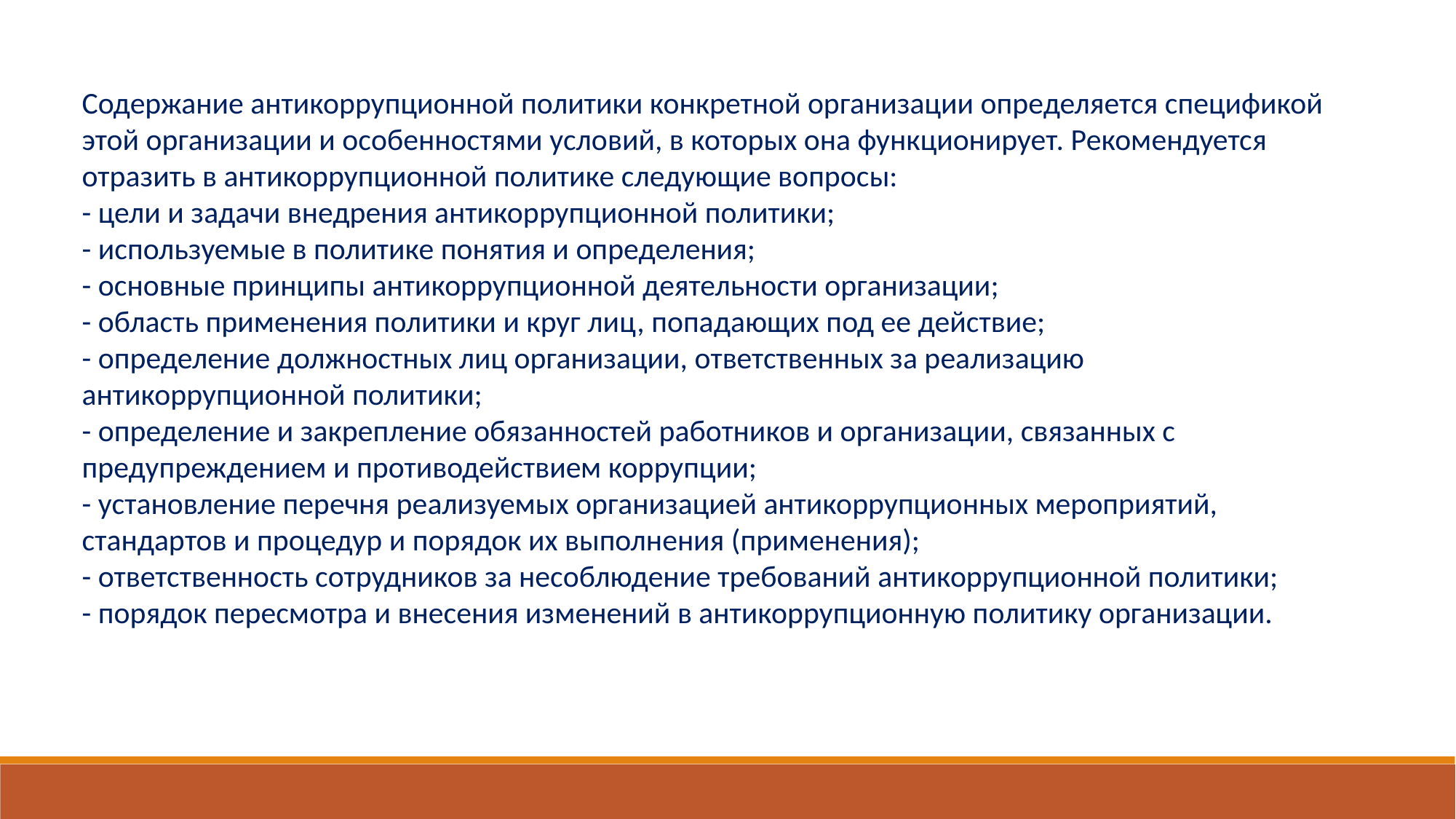

Содержание антикоррупционной политики конкретной организации определяется спецификой этой организации и особенностями условий, в которых она функционирует. Рекомендуется отразить в антикоррупционной политике следующие вопросы:
- цели и задачи внедрения антикоррупционной политики;
- используемые в политике понятия и определения;
- основные принципы антикоррупционной деятельности организации;
- область применения политики и круг лиц, попадающих под ее действие;
- определение должностных лиц организации, ответственных за реализацию антикоррупционной политики;
- определение и закрепление обязанностей работников и организации, связанных с предупреждением и противодействием коррупции;
- установление перечня реализуемых организацией антикоррупционных мероприятий, стандартов и процедур и порядок их выполнения (применения);
- ответственность сотрудников за несоблюдение требований антикоррупционной политики;
- порядок пересмотра и внесения изменений в антикоррупционную политику организации.